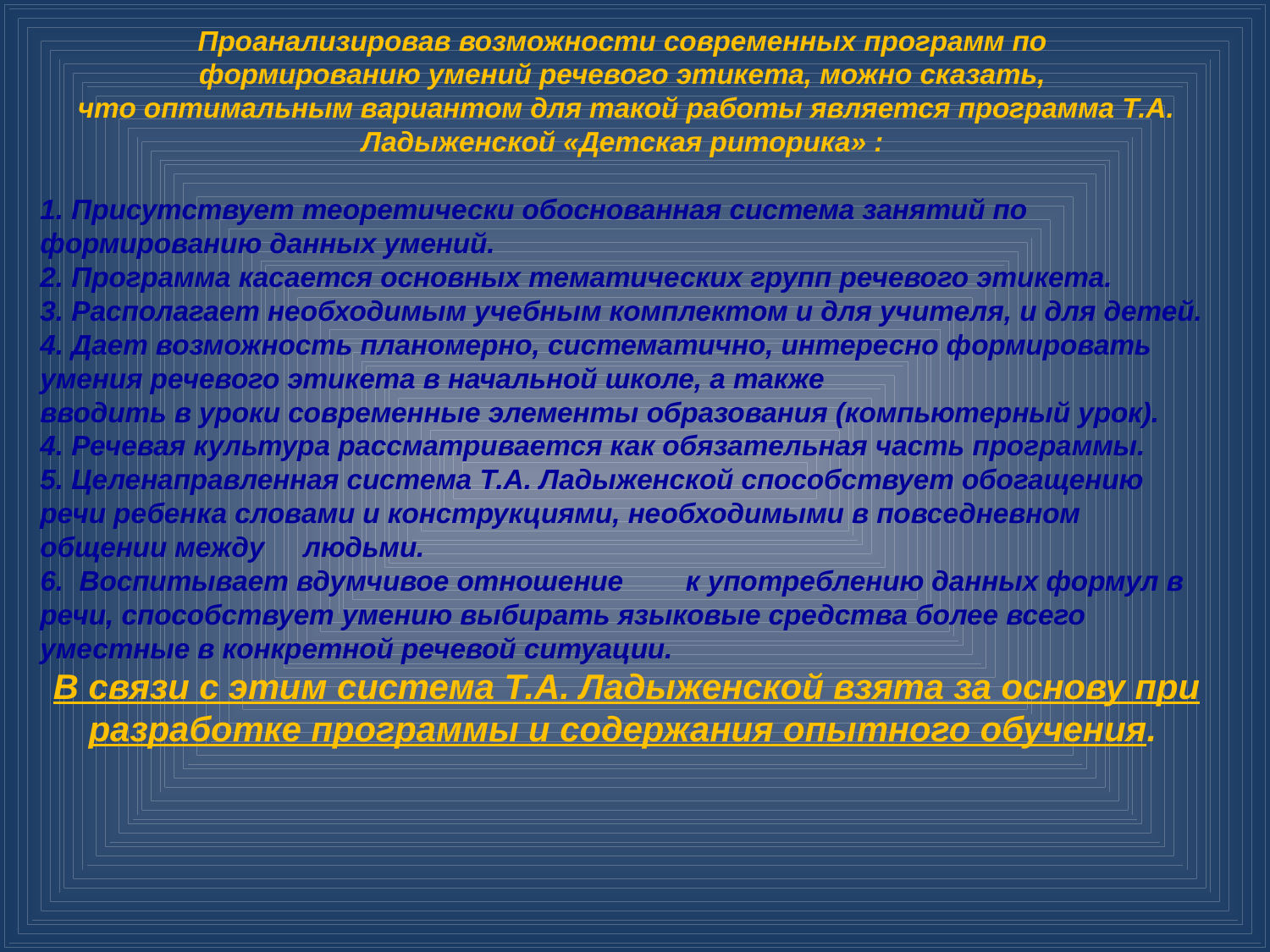

Проанализировав возможности современных программ по
формированию умений речевого этикета, можно сказать,
 что оптимальным вариантом для такой работы является программа Т.А. Ладыженской «Детская риторика» :

1. Присутствует теоретически обоснованная система занятий по формированию данных умений.
2. Программа касается основных тематических групп речевого этикета.
3. Располагает необходимым учебным комплектом и для учителя, и для детей.
4. Дает возможность планомерно, систематично, интересно формировать умения речевого этикета в начальной школе, а также
вводить в уроки современные элементы образования (компьютерный урок).
4. Речевая культура рассматривается как обязательная часть программы.
5. Целенаправленная система Т.А. Ладыженской способствует обогащению речи ребенка словами и конструкциями, необходимыми в повседневном общении между     людьми.
6.  Воспитывает вдумчивое отношение        к употреблению данных формул в речи, способствует умению выбирать языковые средства более всего уместные в конкретной речевой ситуации.
 В связи с этим система Т.А. Ладыженской взята за основу при разработке программы и содержания опытного обучения.